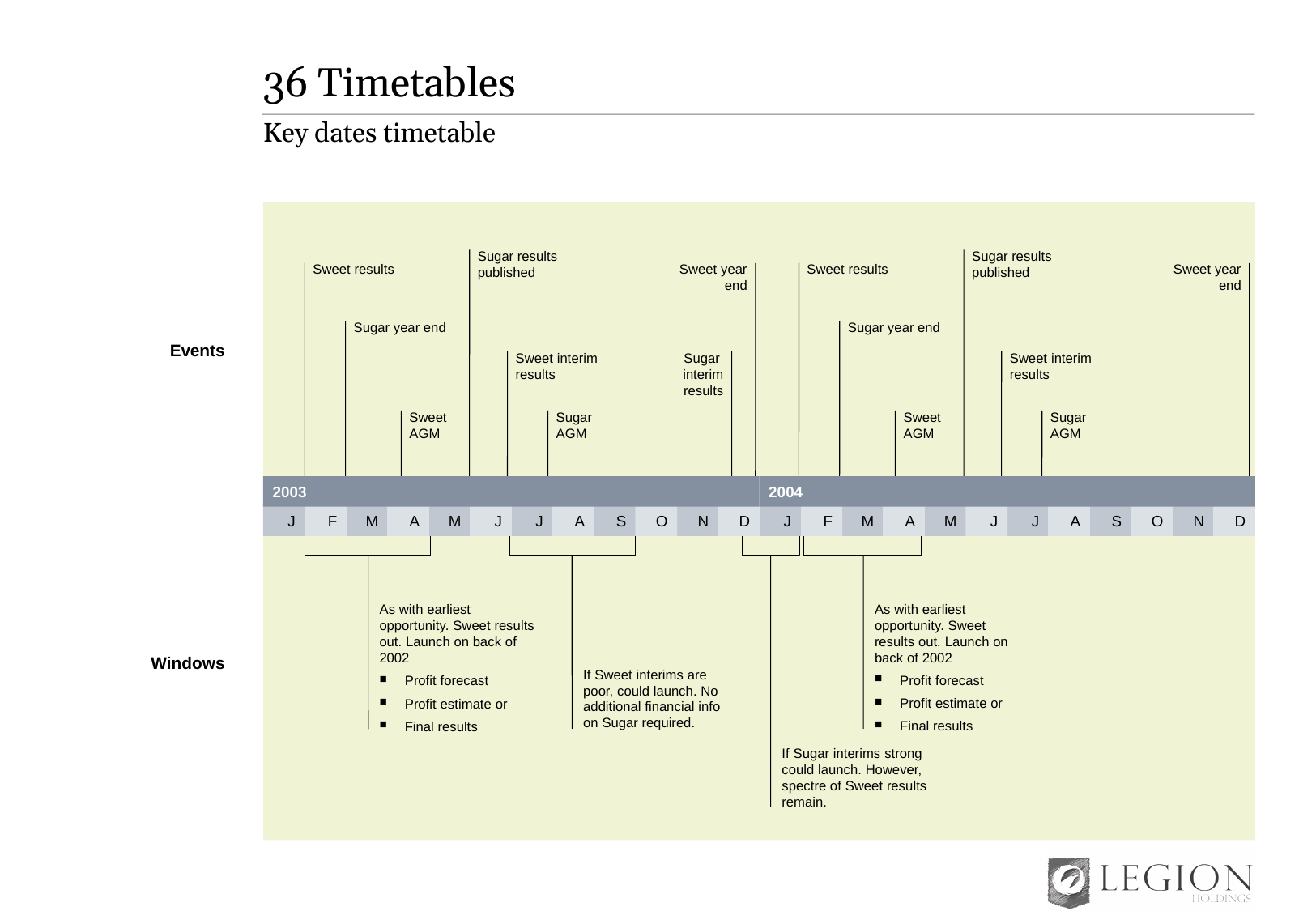

# 36 Timetables
Key dates timetable

Sugar results
published

Sugar results
published

Sweet results

Sweet results

Sweet year end

Sweet year end

Sugar year end

Sugar year end

Events
Sweet interim
results

Sugar
interim
results

Sweet interim
results

Sweet
AGM

Sugar
AGM

Sweet
AGM

Sugar
AGM

2003
2004
J
F
M
A
M
J
J
A
S
O
N
D
J
F
M
A
M
J
J
A
S
O
N
D

If Sweet interims are poor, could launch. No additional financial info on Sugar required.

As with earliest opportunity. Sweet results out. Launch on back of 2002
Profit forecast
Profit estimate or
Final results

As with earliest opportunity. Sweet results out. Launch on back of 2002
Profit forecast
Profit estimate or
Final results

Windows
If Sugar interims strong could launch. However, spectre of Sweet results remain.